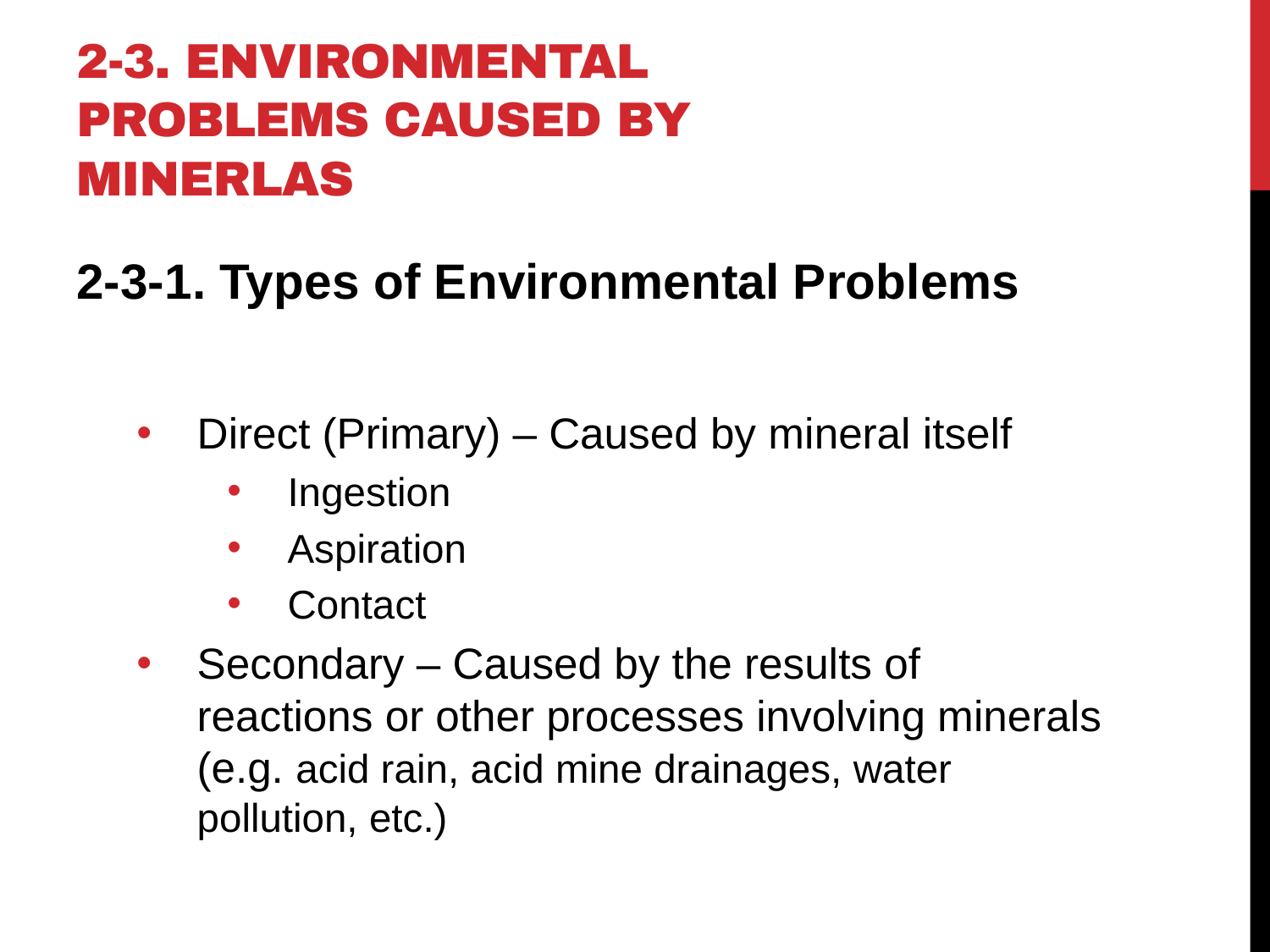

# 2-3. environmental problems caused by minerlas
2-3-1. Types of Environmental Problems

Direct (Primary) – Caused by mineral itself
Ingestion
Aspiration
Contact
Secondary – Caused by the results of reactions or other processes involving minerals (e.g. acid rain, acid mine drainages, water pollution, etc.)